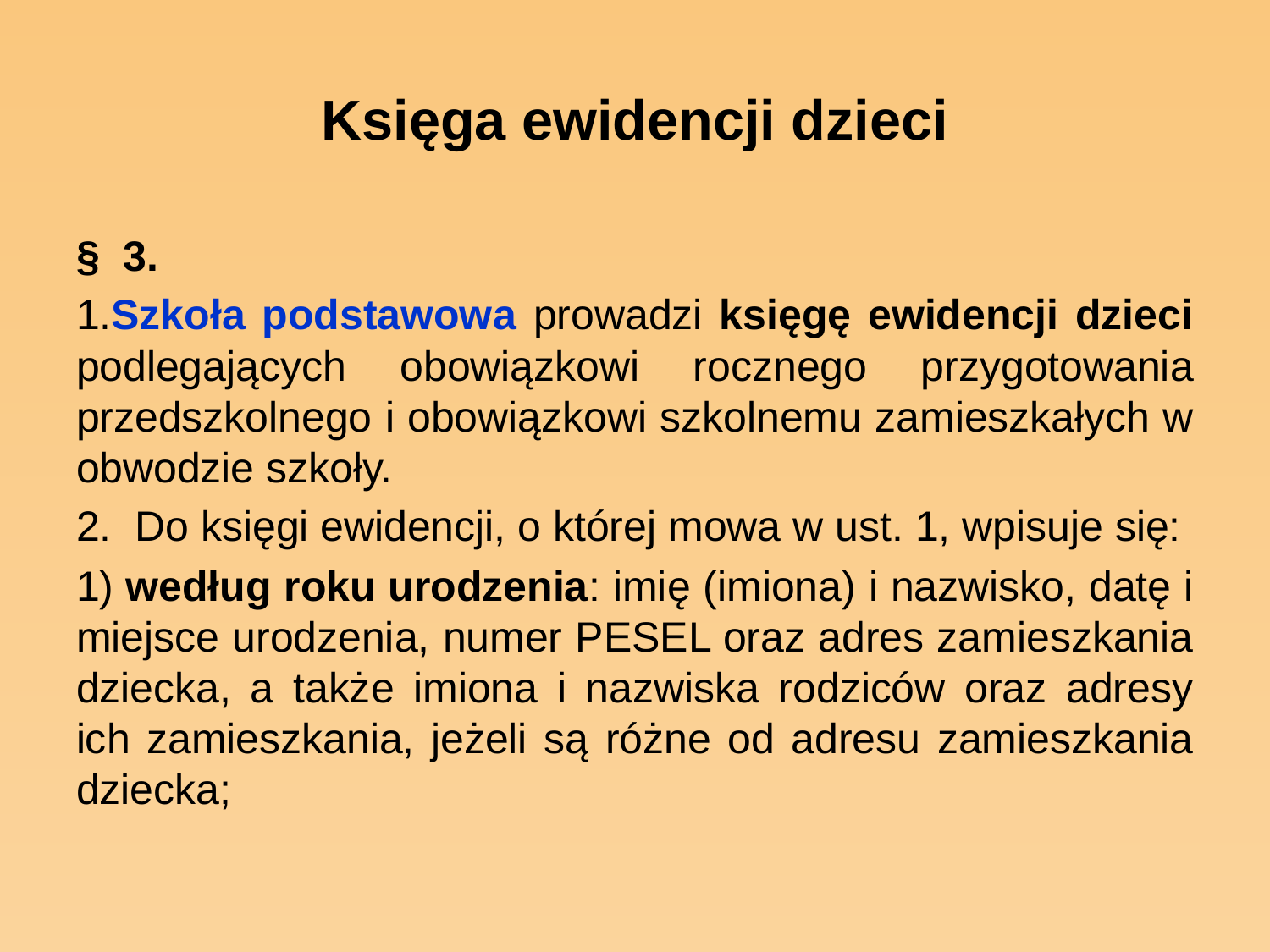

# Księga ewidencji dzieci
§  3.
1.Szkoła podstawowa prowadzi księgę ewidencji dzieci podlegających obowiązkowi rocznego przygotowania przedszkolnego i obowiązkowi szkolnemu zamieszkałych w obwodzie szkoły.
2.  Do księgi ewidencji, o której mowa w ust. 1, wpisuje się:
1) według roku urodzenia: imię (imiona) i nazwisko, datę i miejsce urodzenia, numer PESEL oraz adres zamieszkania dziecka, a także imiona i nazwiska rodziców oraz adresy ich zamieszkania, jeżeli są różne od adresu zamieszkania dziecka;